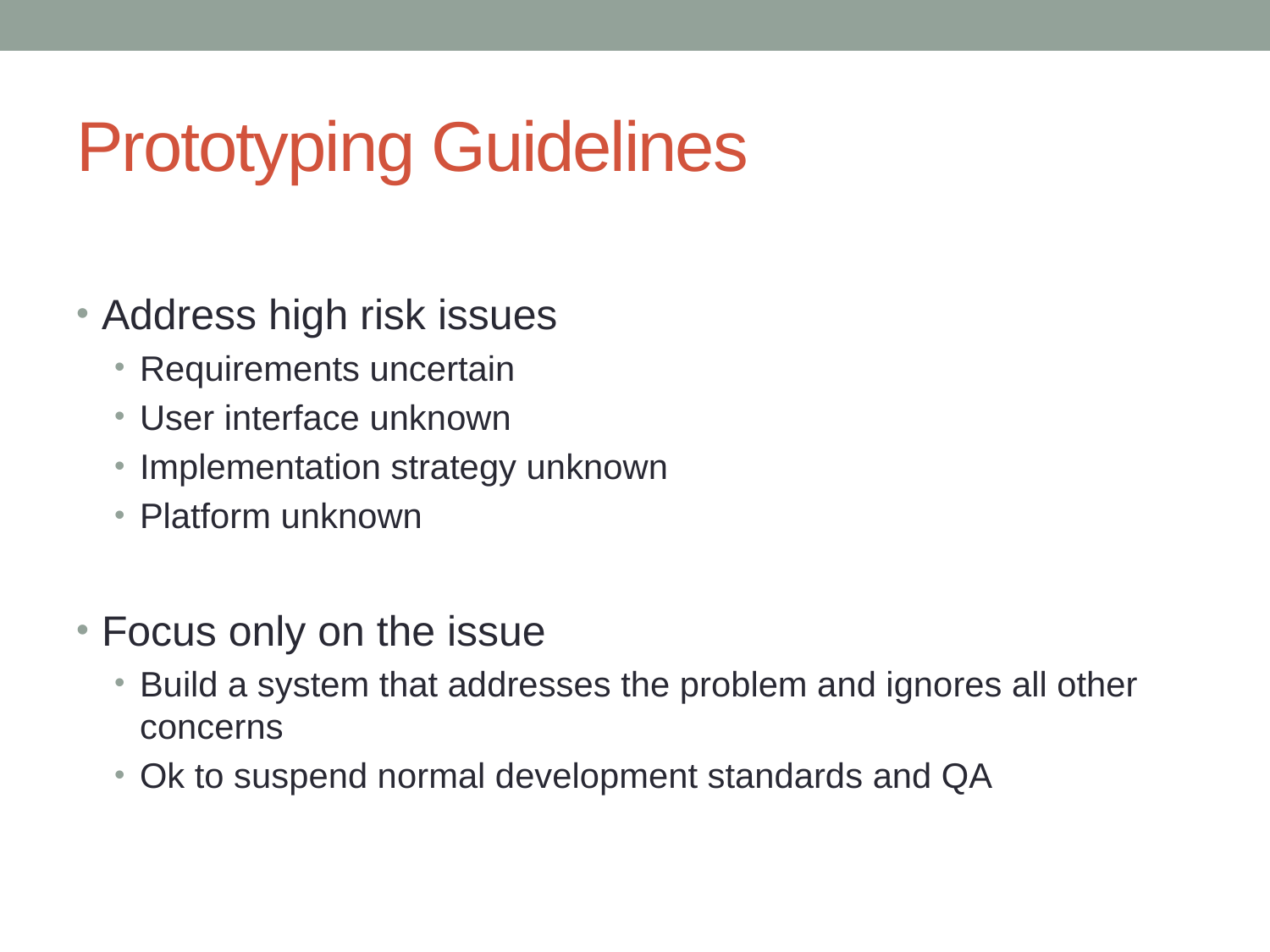

# Prototyping Guidelines

Address high risk issues
Requirements uncertain
User interface unknown
Implementation strategy unknown
Platform unknown

Focus only on the issue
Build a system that addresses the problem and ignores all other concerns
Ok to suspend normal development standards and QA